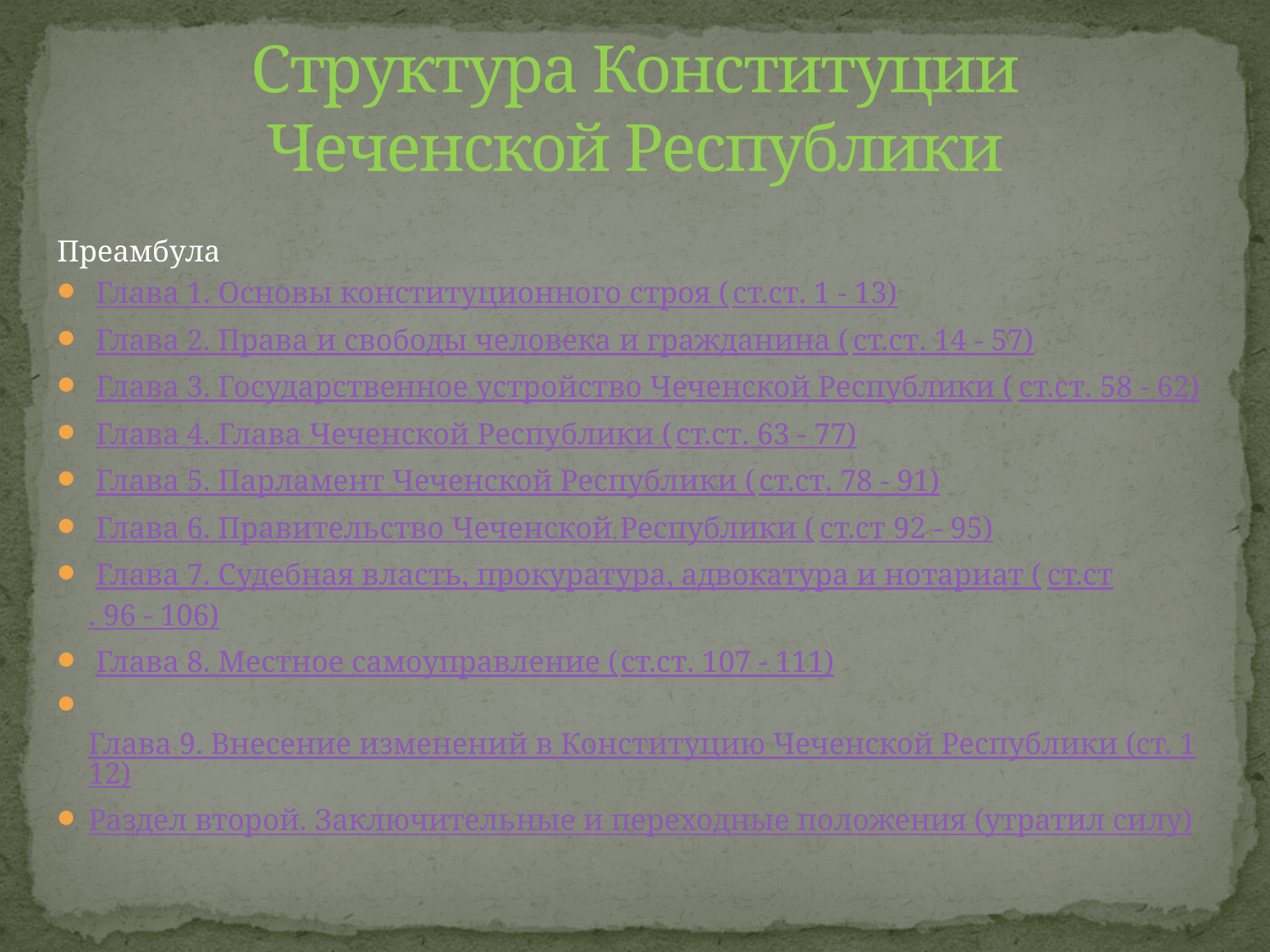

# Структура Конституции Чеченской Республики
Преамбула
 Глава 1. Основы конституционного строя (ст.ст. 1 - 13)
 Глава 2. Права и свободы человека и гражданина (ст.ст. 14 - 57)
 Глава 3. Государственное устройство Чеченской Республики (ст.ст. 58 - 62)
 Глава 4. Глава Чеченской Республики (ст.ст. 63 - 77)
 Глава 5. Парламент Чеченской Республики (ст.ст. 78 - 91)
 Глава 6. Правительство Чеченской Республики (ст.ст 92 - 95)
 Глава 7. Судебная власть, прокуратура, адвокатура и нотариат (ст.ст. 96 - 106)
 Глава 8. Местное самоуправление (ст.ст. 107 - 111)
 Глава 9. Внесение изменений в Конституцию Чеченской Республики (ст. 112)
Раздел второй. Заключительные и переходные положения (утратил силу)